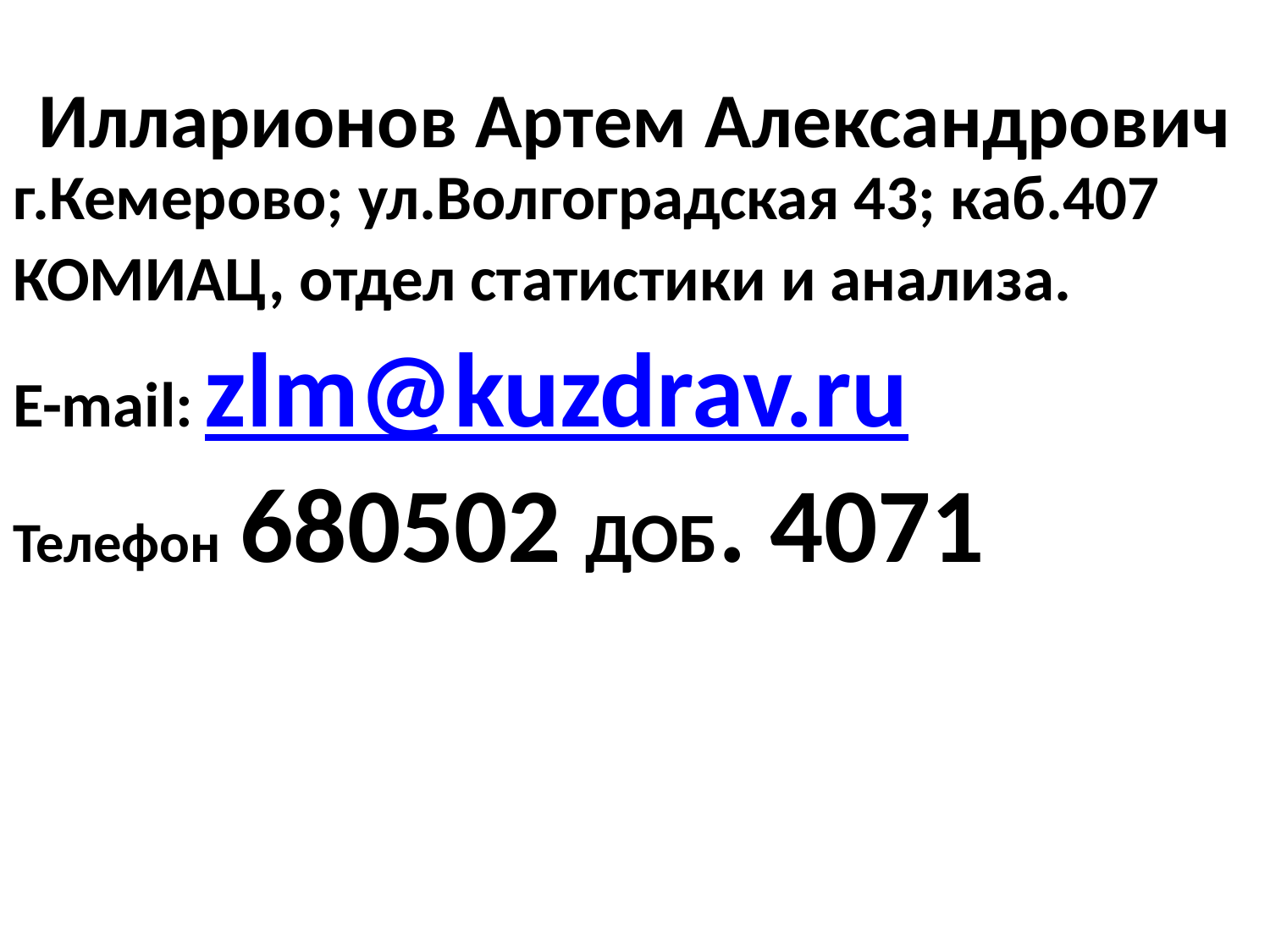

# Илларионов Артем Александрович
г.Кемерово; ул.Волгоградская 43; каб.407
КОМИАЦ, отдел статистики и анализа.
E-mail: zlm@kuzdrav.ru
Телефон 680502 ДОБ. 4071